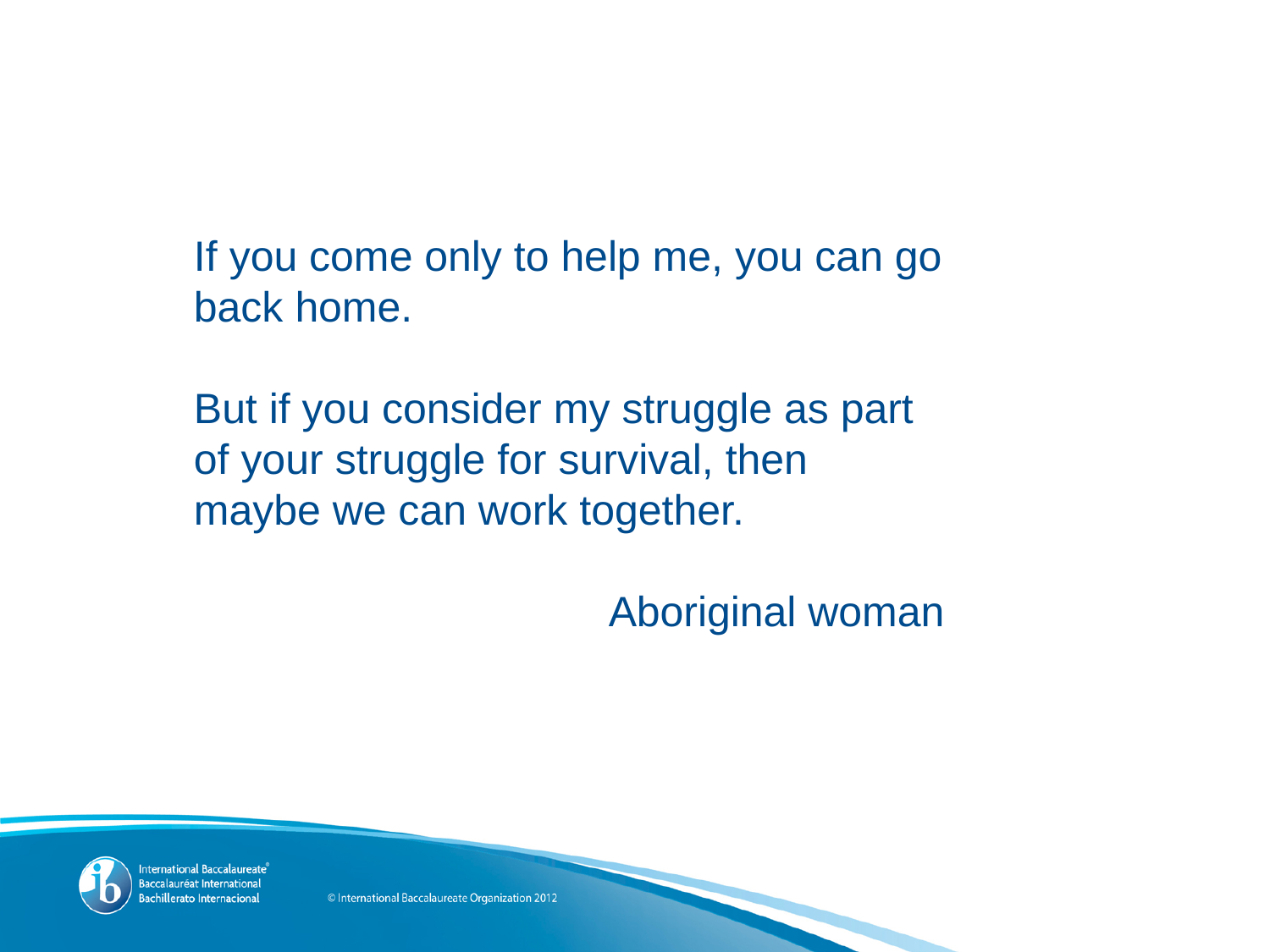

If you come only to help me, you can go back home.

But if you consider my struggle as part of your struggle for survival, then maybe we can work together.

Aboriginal woman